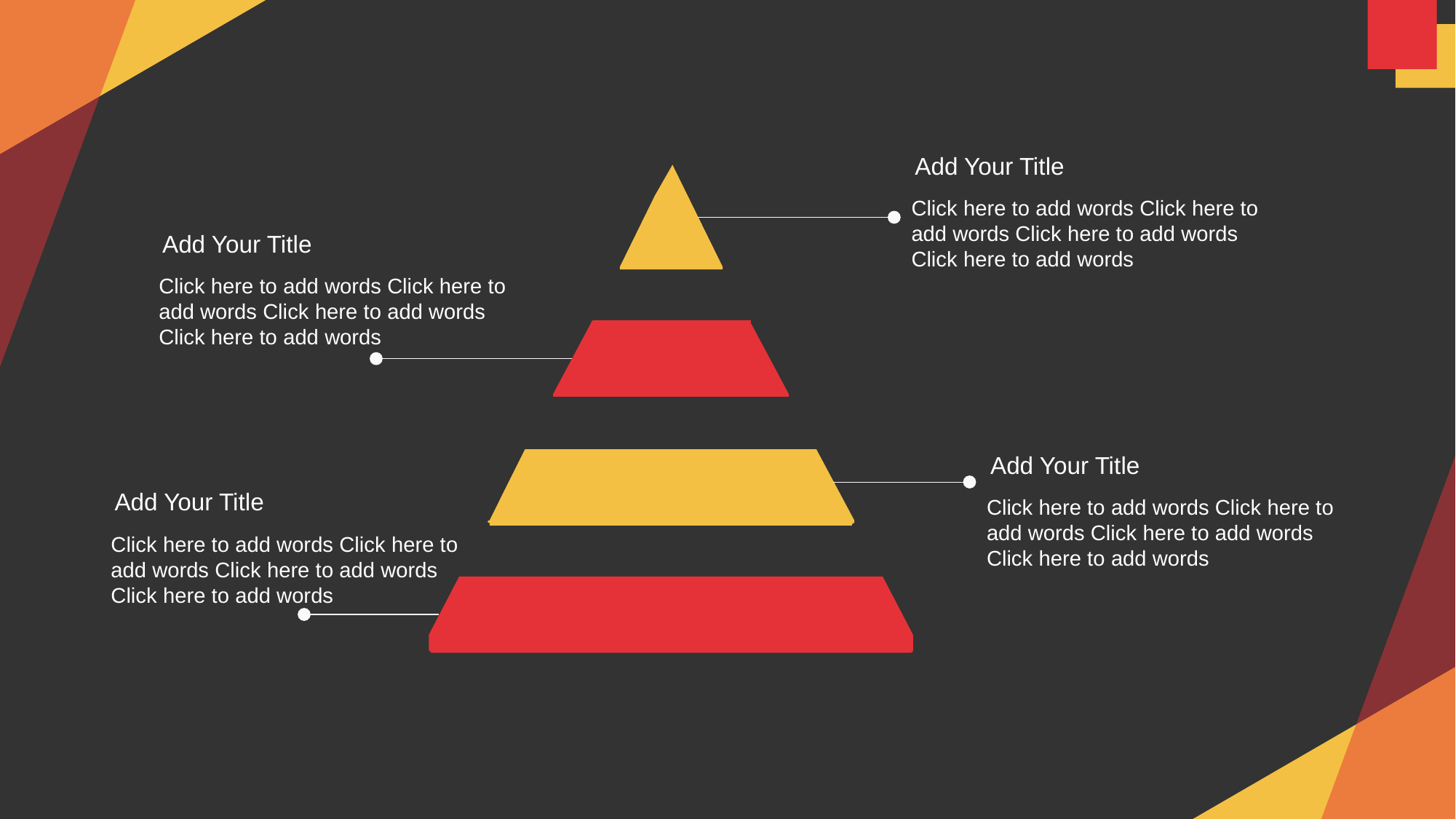

Add Your Title

Click here to add words Click here to add words Click here to add words
Click here to add words

Add Your Title
Click here to add words Click here to add words Click here to add words
Click here to add words

Add Your Title

Add Your Title
Click here to add words Click here to add words Click here to add words
Click here to add words

Click here to add words Click here to add words Click here to add words
Click here to add words